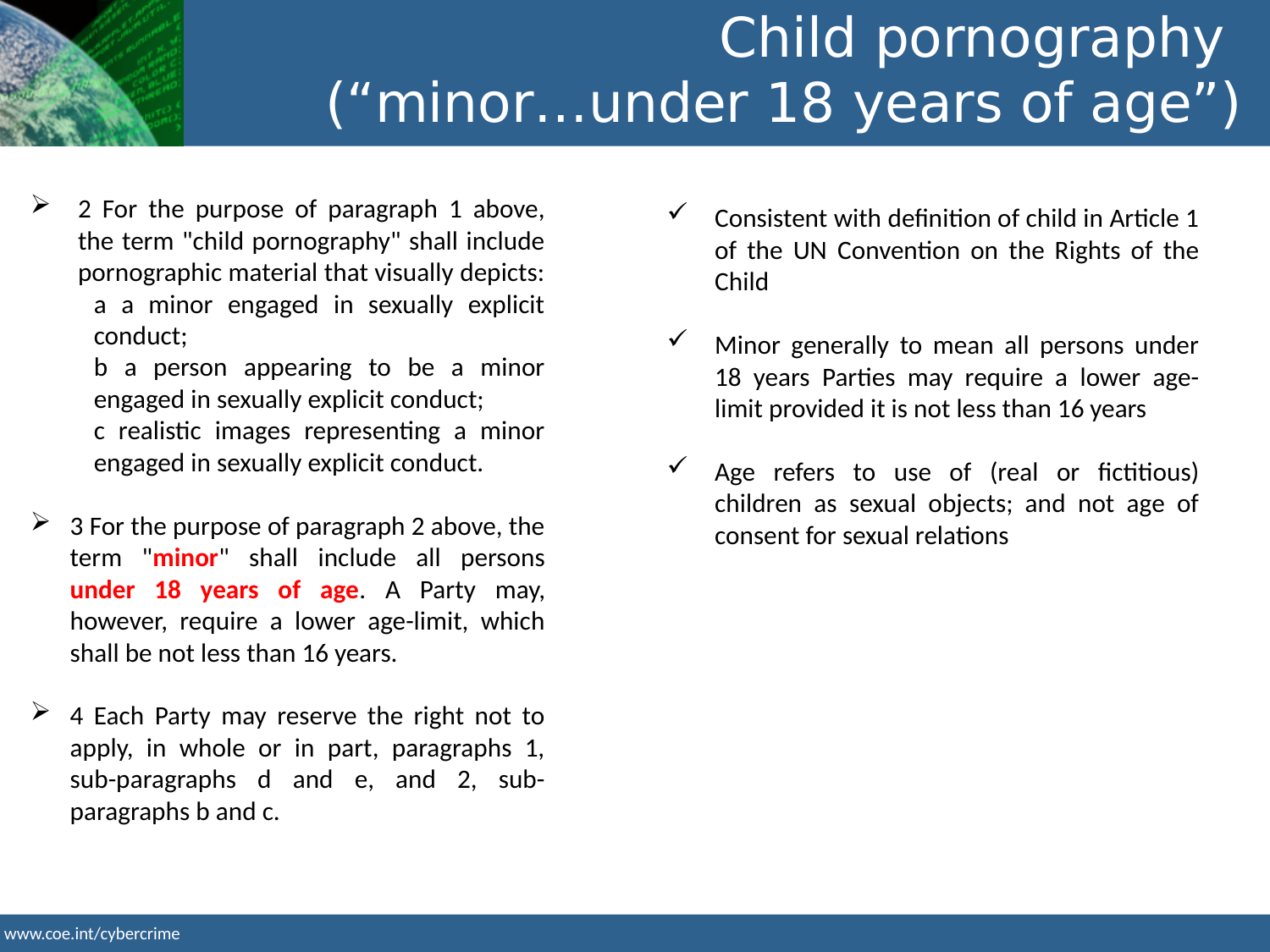

Child pornography
(“minor…under 18 years of age”)
2 For the purpose of paragraph 1 above, the term "child pornography" shall include pornographic material that visually depicts:
a a minor engaged in sexually explicit conduct;
b a person appearing to be a minor engaged in sexually explicit conduct;
c realistic images representing a minor engaged in sexually explicit conduct.

3 For the purpose of paragraph 2 above, the term "minor" shall include all persons under 18 years of age. A Party may, however, require a lower age-limit, which shall be not less than 16 years.

4 Each Party may reserve the right not to apply, in whole or in part, paragraphs 1, sub-paragraphs d and e, and 2, sub-paragraphs b and c.
Consistent with definition of child in Article 1 of the UN Convention on the Rights of the Child

Minor generally to mean all persons under 18 years Parties may require a lower age-limit provided it is not less than 16 years

Age refers to use of (real or fictitious) children as sexual objects; and not age of consent for sexual relations